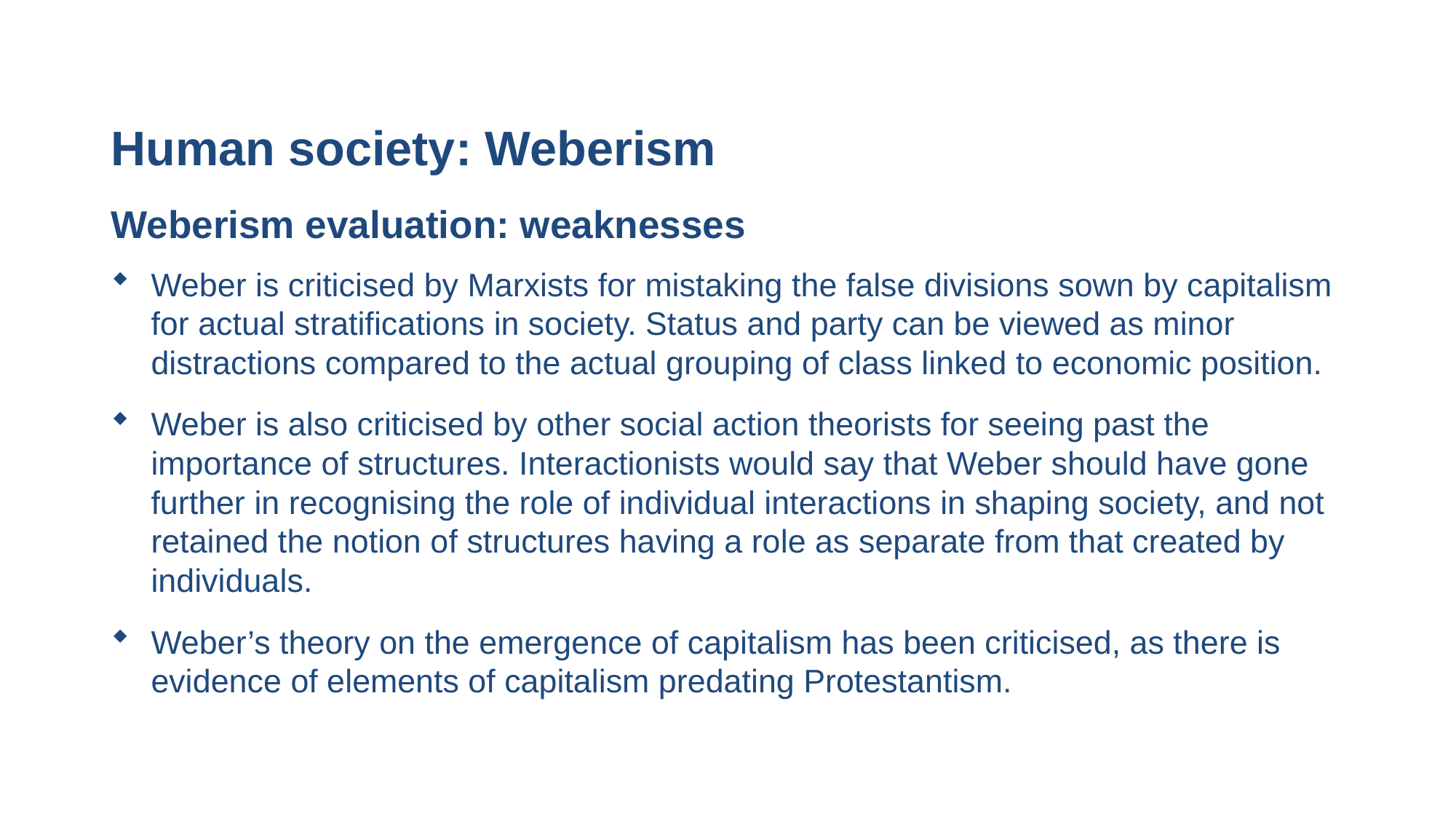

# Human society: Weberism
Weberism evaluation: weaknesses
Weber is criticised by Marxists for mistaking the false divisions sown by capitalism for actual stratifications in society. Status and party can be viewed as minor distractions compared to the actual grouping of class linked to economic position.
Weber is also criticised by other social action theorists for seeing past the importance of structures. Interactionists would say that Weber should have gone further in recognising the role of individual interactions in shaping society, and not retained the notion of structures having a role as separate from that created by individuals.
Weber’s theory on the emergence of capitalism has been criticised, as there is evidence of elements of capitalism predating Protestantism.